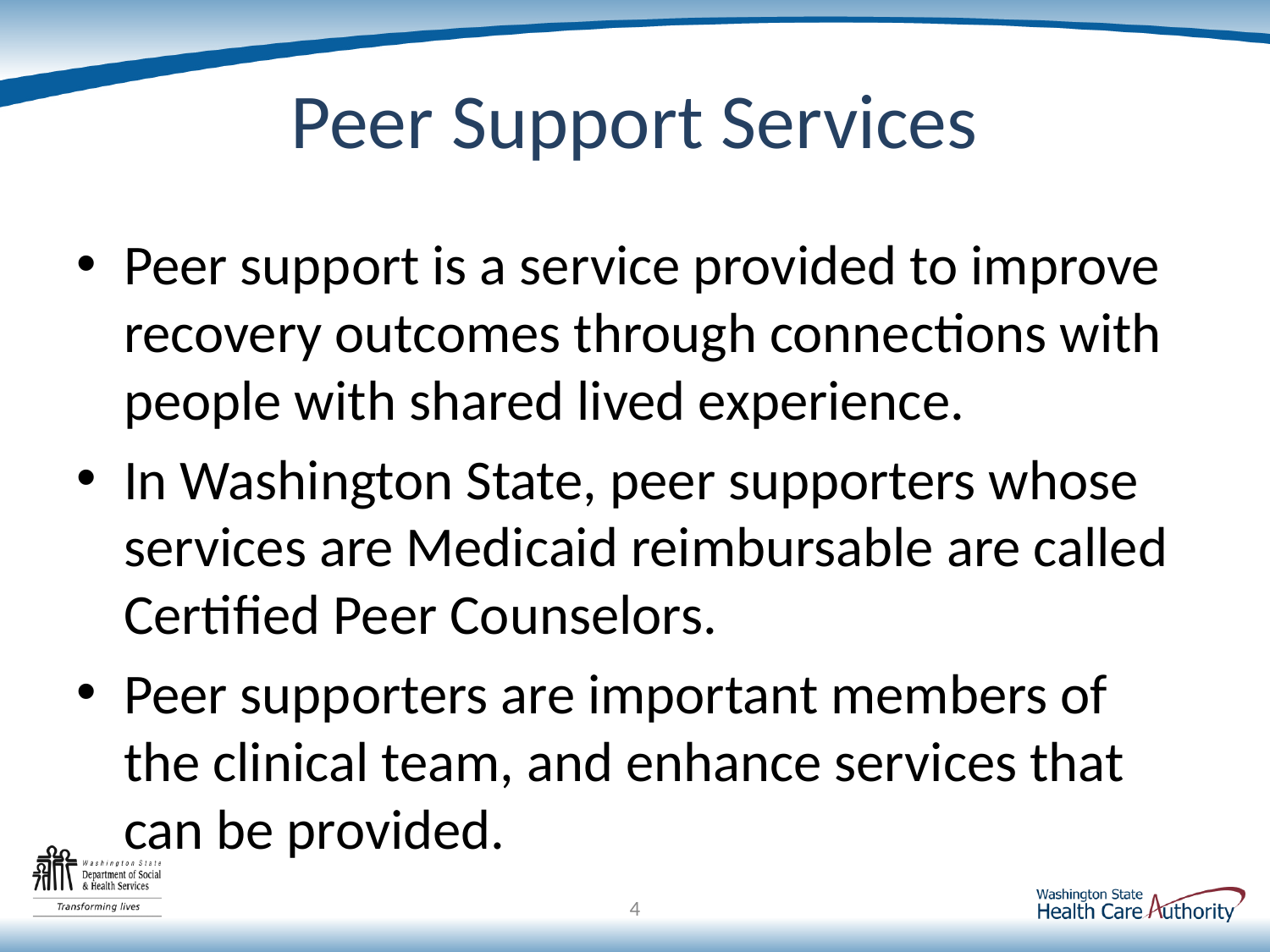

# Peer Support Services
Peer support is a service provided to improve recovery outcomes through connections with people with shared lived experience.
In Washington State, peer supporters whose services are Medicaid reimbursable are called Certified Peer Counselors.
Peer supporters are important members of the clinical team, and enhance services that can be provided.
4